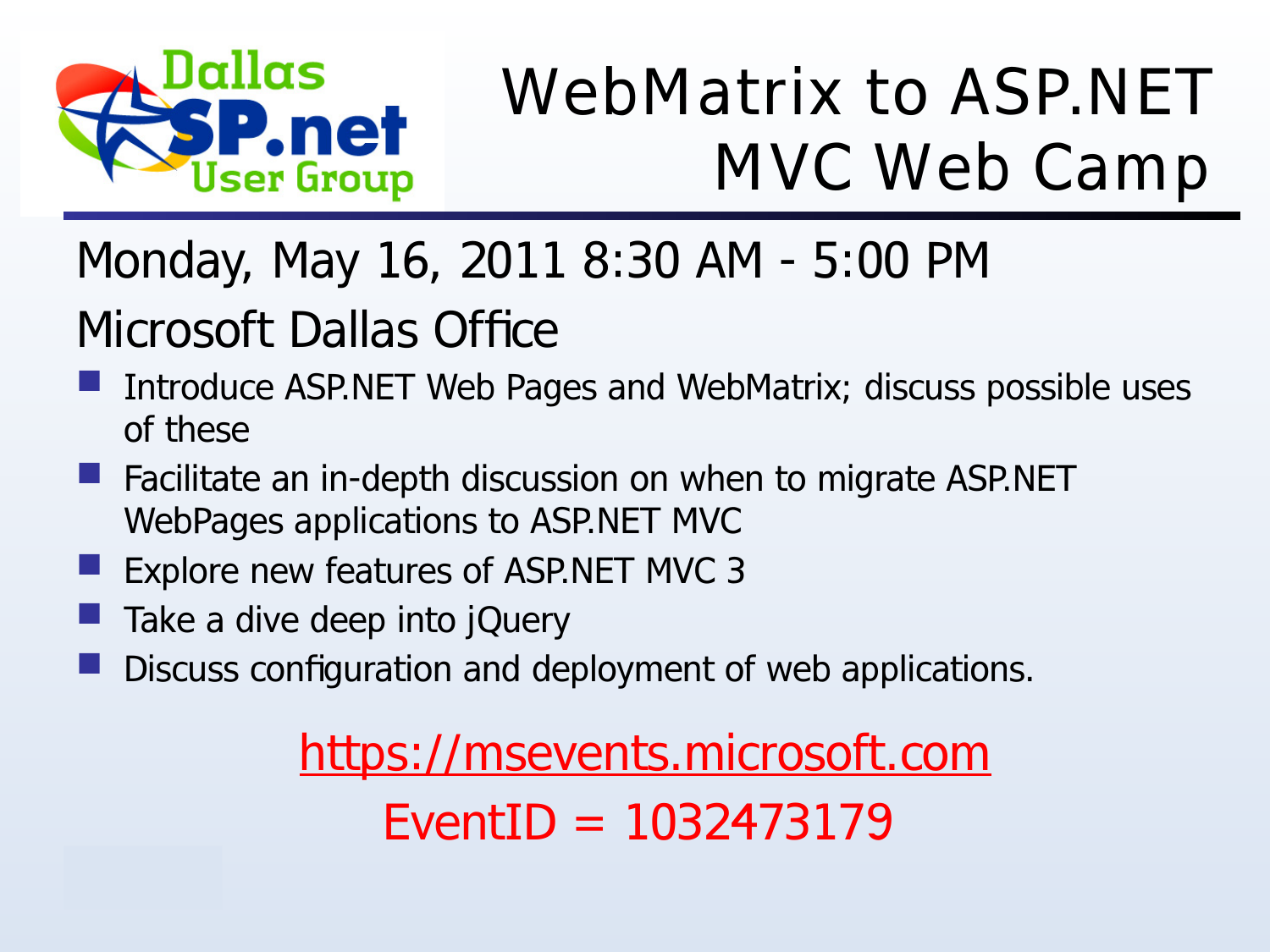

WebMatrix to ASP.NET MVC Web Camp
Monday, May 16, 2011 8:30 AM - 5:00 PM
Microsoft Dallas Office
Introduce ASP.NET Web Pages and WebMatrix; discuss possible uses of these
Facilitate an in-depth discussion on when to migrate ASP.NET WebPages applications to ASP.NET MVC
Explore new features of ASP.NET MVC 3
Take a dive deep into jQuery
Discuss configuration and deployment of web applications.

https://msevents.microsoft.com
EventID = 1032473179

2/24/2009